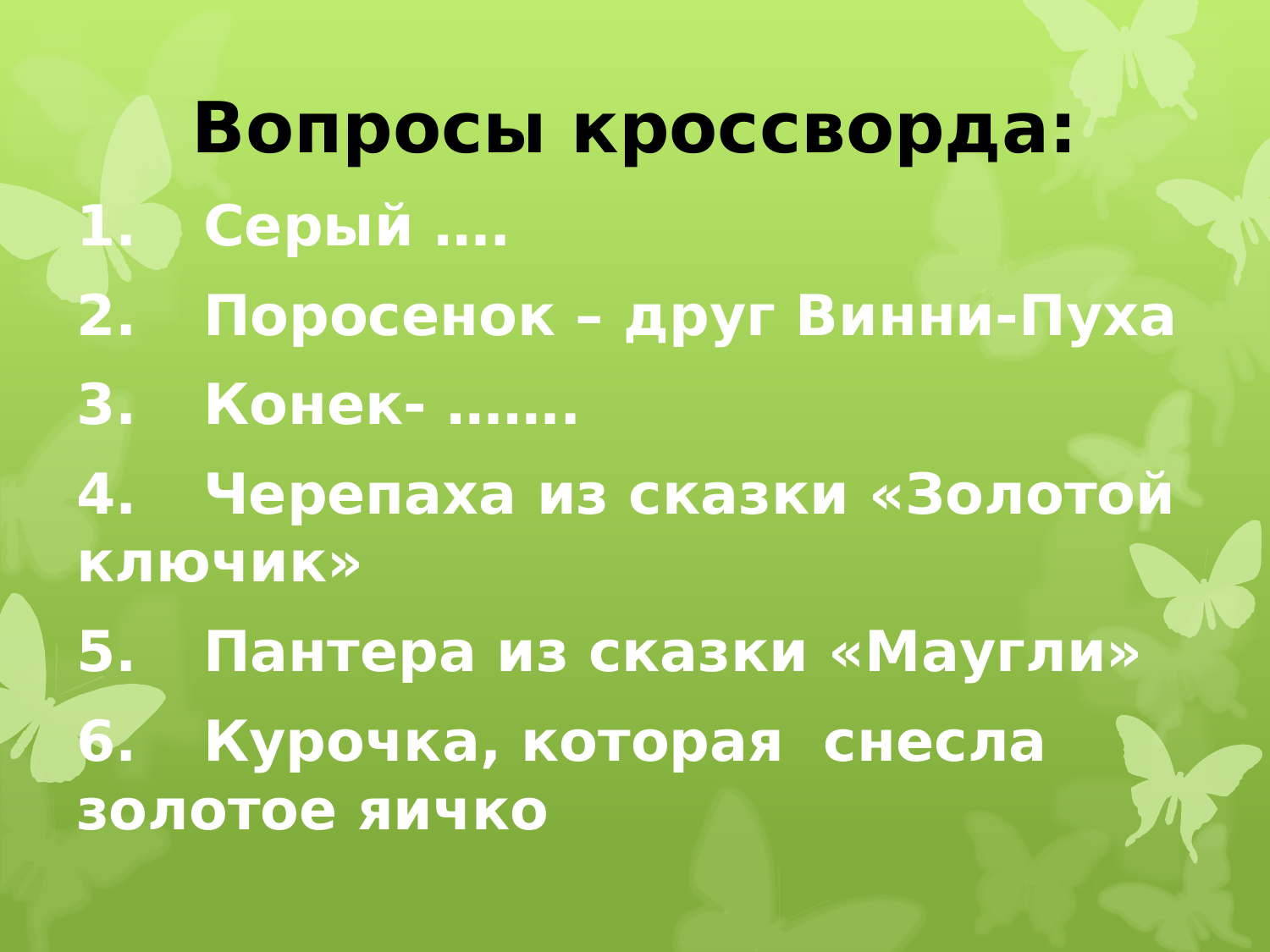

Вопросы кроссворда:
1.	Серый ….
2.	Поросенок – друг Винни-Пуха
3.	Конек- …….
4.	Черепаха из сказки «Золотой ключик»
5.	Пантера из сказки «Маугли»
6.	Курочка, которая  снесла золотое яичко